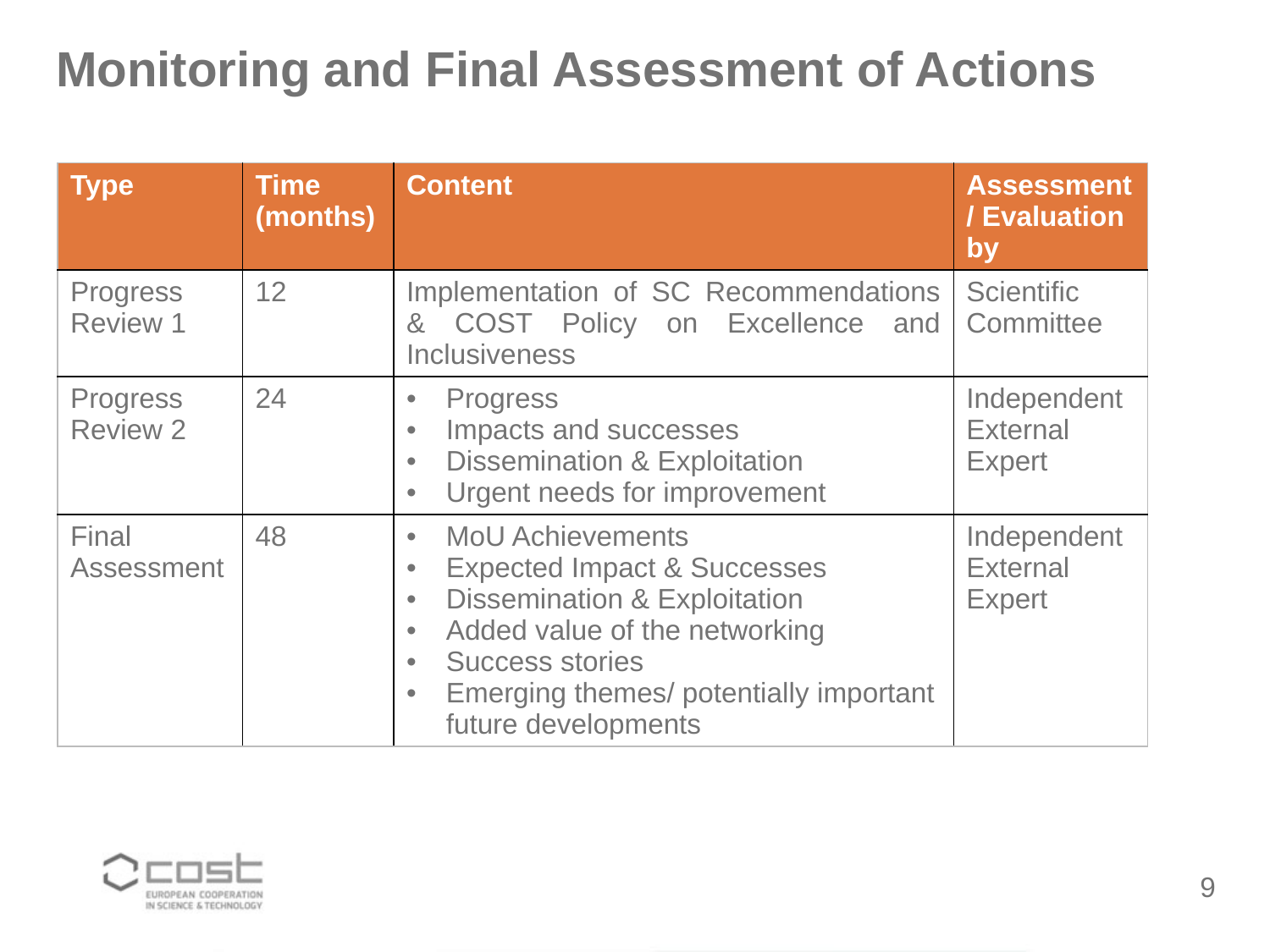

# Monitoring and Final Assessment of Actions
| Type | Time (months) | Content | Assessment/ Evaluation by |
| --- | --- | --- | --- |
| Progress Review 1 | 12 | Implementation of SC Recommendations & COST Policy on Excellence and Inclusiveness | Scientific Committee |
| Progress Review 2 | 24 | Progress Impacts and successes Dissemination & Exploitation Urgent needs for improvement | Independent External Expert |
| Final Assessment | 48 | MoU Achievements Expected Impact & Successes Dissemination & Exploitation Added value of the networking Success stories Emerging themes/ potentially important future developments | Independent External Expert |